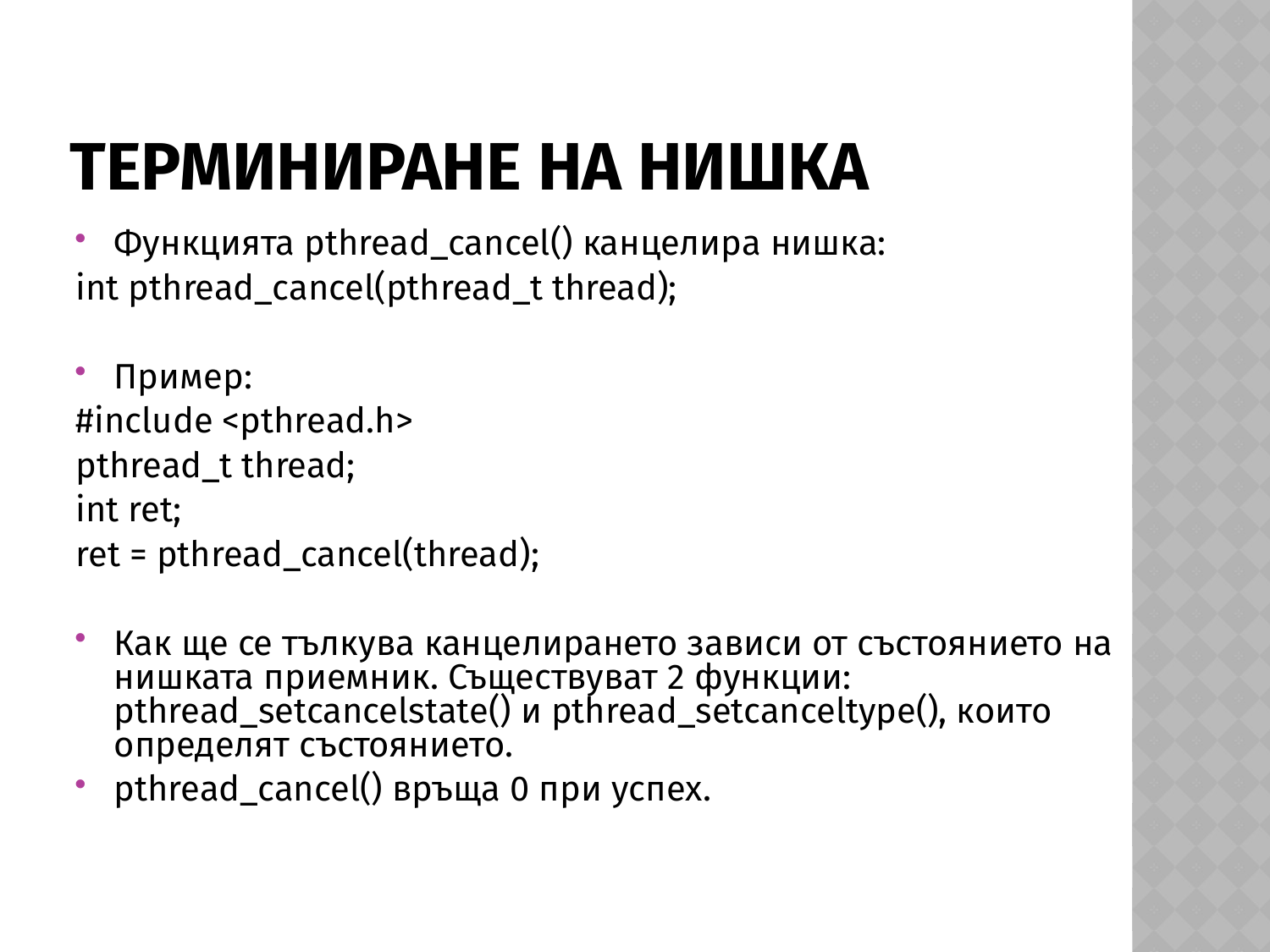

# Терминиране на нишка
Функцията pthread_cancel() канцелира нишка:
int pthread_cancel(pthread_t thread);

Пример:
#include <pthread.h>
pthread_t thread;
int ret;
ret = pthread_cancel(thread);

Как ще се тълкува канцелирането зависи от състоянието на нишката приемник. Съществуват 2 функции: pthread_setcancelstate() и pthread_setcanceltype(), които определят състоянието.
pthread_cancel() връща 0 при успех.